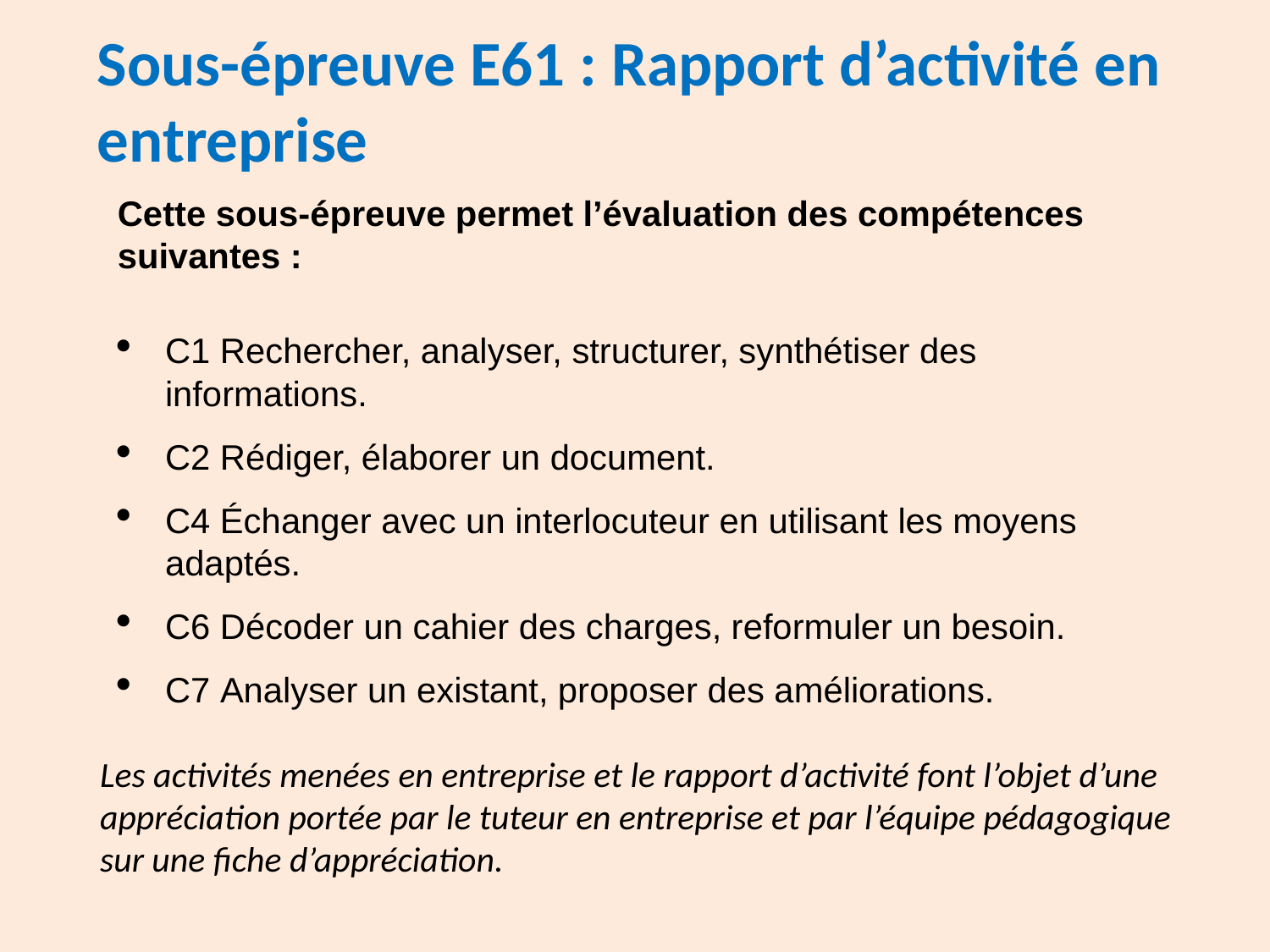

Sous-épreuve E61 : Rapport d’activité en entreprise
Cette sous-épreuve permet l’évaluation des compétences suivantes :

C1 Rechercher, analyser, structurer, synthétiser des informations.
C2 Rédiger, élaborer un document.
C4 Échanger avec un interlocuteur en utilisant les moyens adaptés.
C6 Décoder un cahier des charges, reformuler un besoin.
C7 Analyser un existant, proposer des améliorations.
Les activités menées en entreprise et le rapport d’activité font l’objet d’une appréciation portée par le tuteur en entreprise et par l’équipe pédagogique sur une fiche d’appréciation.